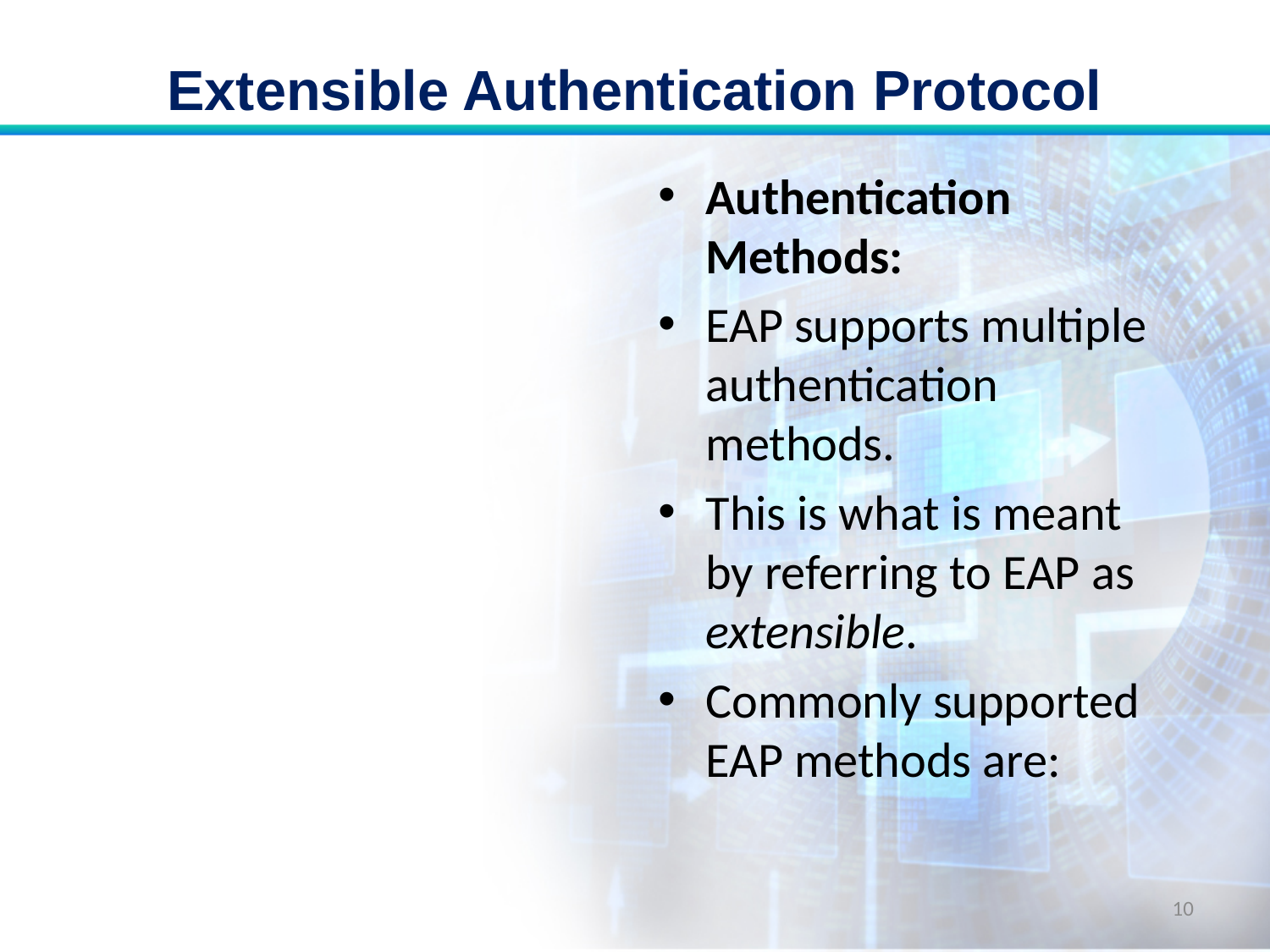

# Extensible Authentication Protocol
Authentication Methods:
EAP supports multiple authentication methods.
This is what is meant by referring to EAP as extensible.
Commonly supported EAP methods are:
10